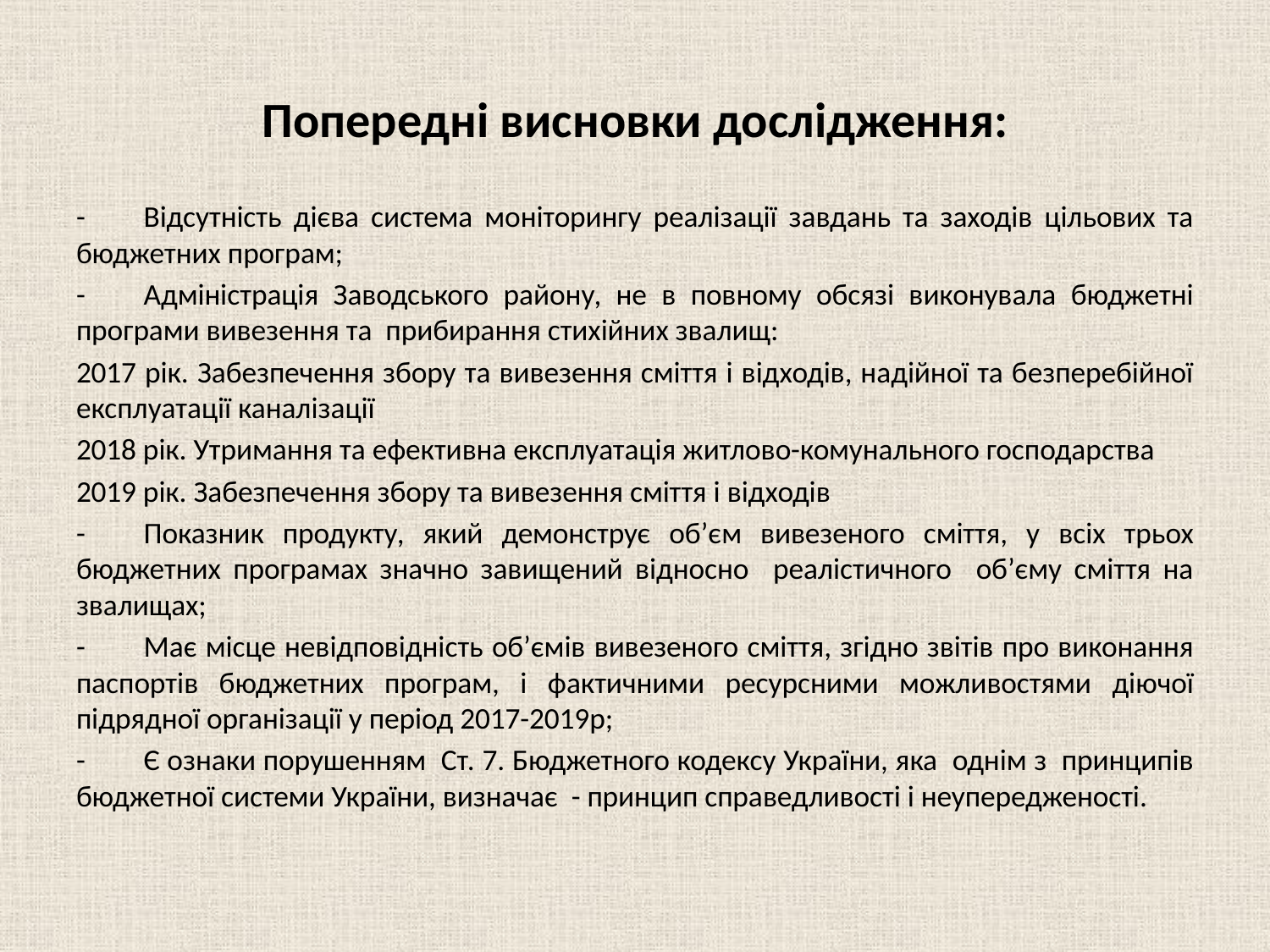

# Попередні висновки дослідження:

-	Відсутність дієва система моніторингу реалізації завдань та заходів цільових та бюджетних програм;
-	Адміністрація Заводського району, не в повному обсязі виконувала бюджетні програми вивезення та  прибирання стихійних звалищ:
2017 рік. Забезпечення збору та вивезення сміття і відходів, надійної та безперебійної експлуатації каналізації
2018 рік. Утримання та ефективна експлуатація житлово-комунального господарства
2019 рік. Забезпечення збору та вивезення сміття і відходів
-	Показник продукту, який демонструє об’єм вивезеного сміття, у всіх трьох бюджетних програмах значно завищений відносно  реалістичного  об’єму сміття на звалищах;
-	Має місце невідповідність об’ємів вивезеного сміття, згідно звітів про виконання паспортів бюджетних програм, і фактичними ресурсними можливостями діючої підрядної організації у період 2017-2019р;
-	Є ознаки порушенням  Ст. 7. Бюджетного кодексу України, яка  однім з  принципів бюджетної системи України, визначає  - принцип справедливості і неупередженості.